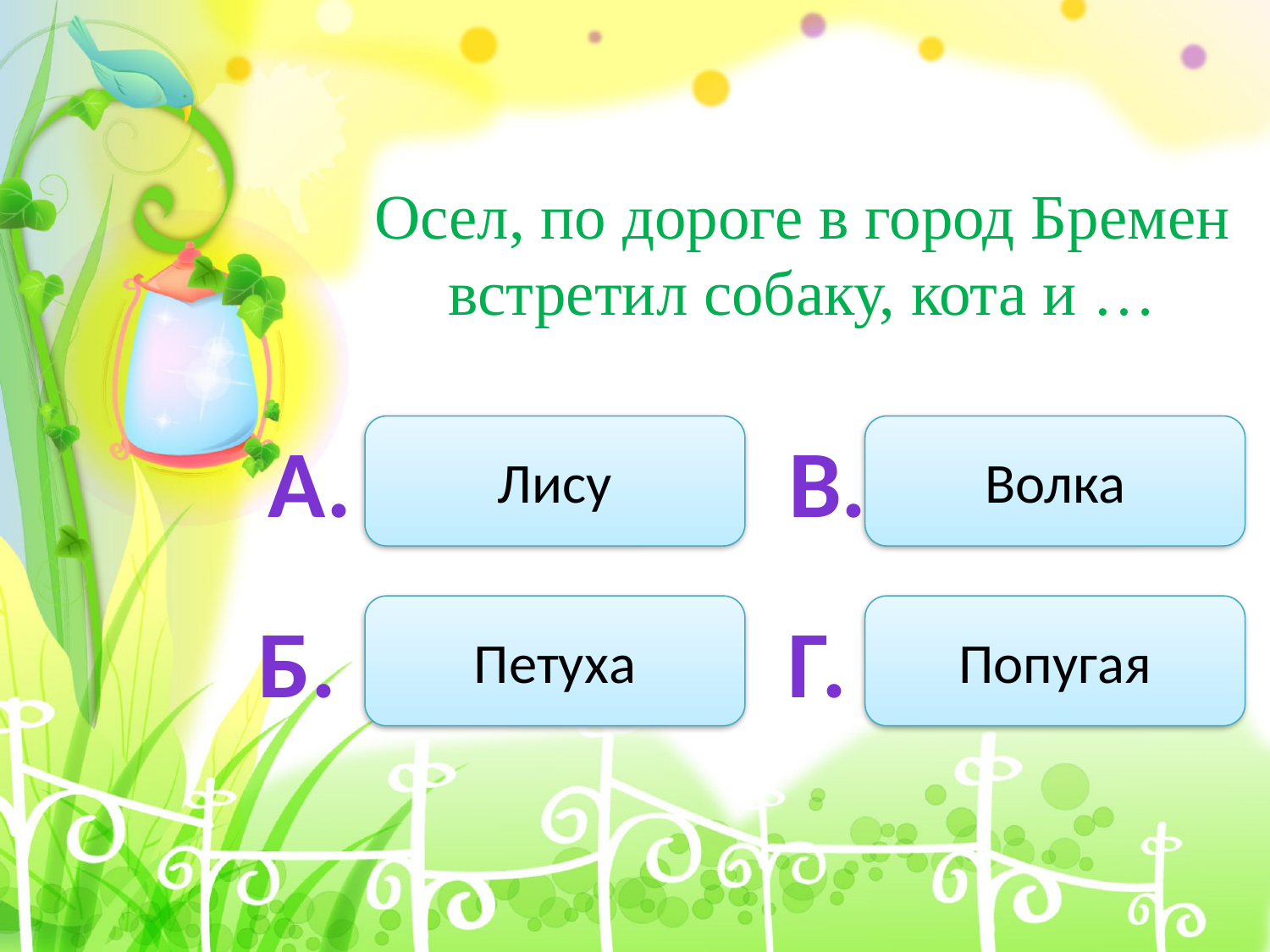

Осел, по дороге в город Бремен встретил собаку, кота и …
А.
Лису
В.
Волка
Б.
Петуха
Г.
Попугая